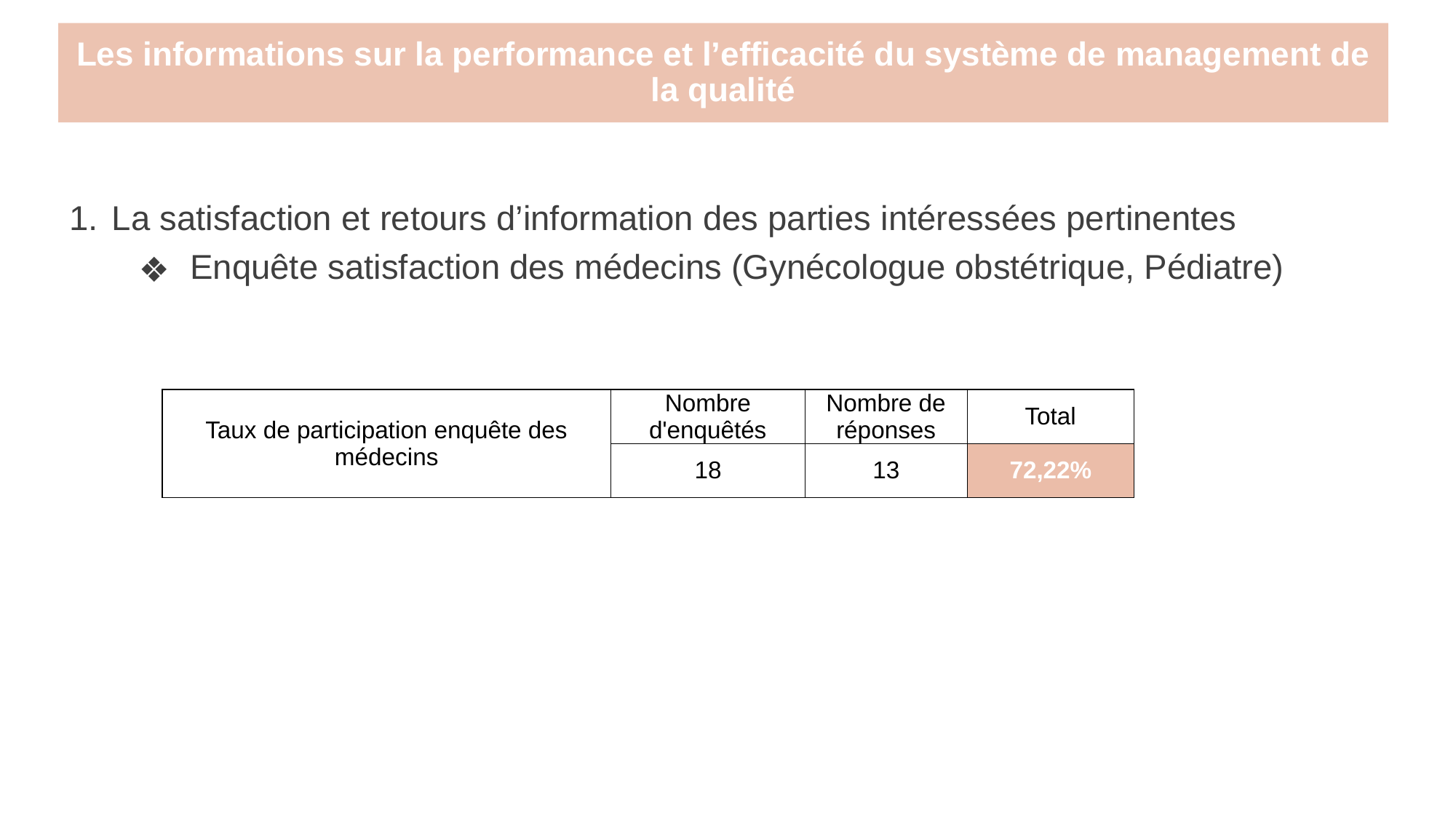

# Les informations sur la performance et l’efficacité du système de management de la qualité
La satisfaction et retours d’information des parties intéressées pertinentes
Enquête satisfaction des médecins (Gynécologue obstétrique, Pédiatre)
| Taux de participation enquête des médecins | Nombre d'enquêtés | Nombre de réponses | Total |
| --- | --- | --- | --- |
|  | 18 | 13 | 72,22% |